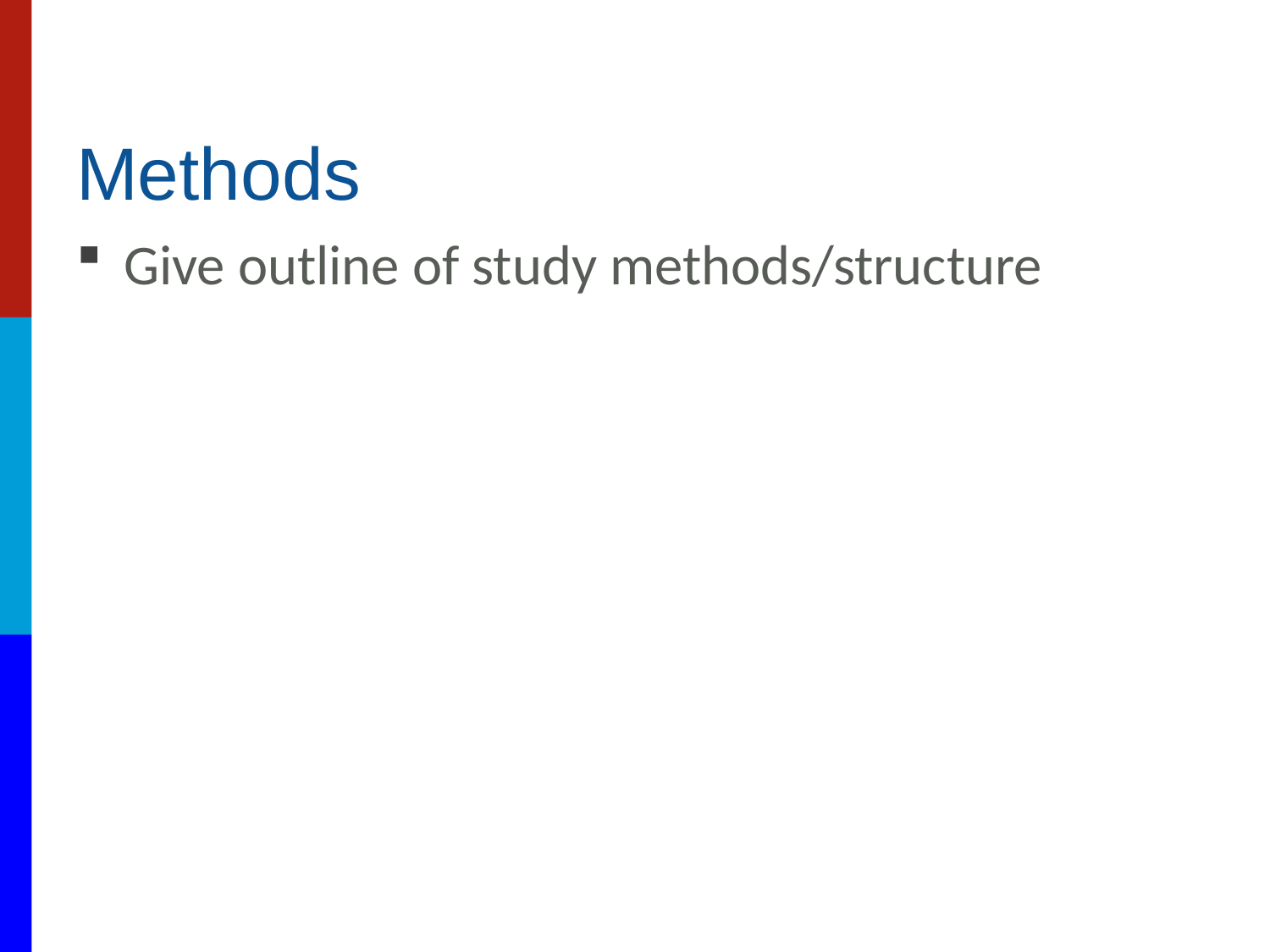

# Methods
Give outline of study methods/structure